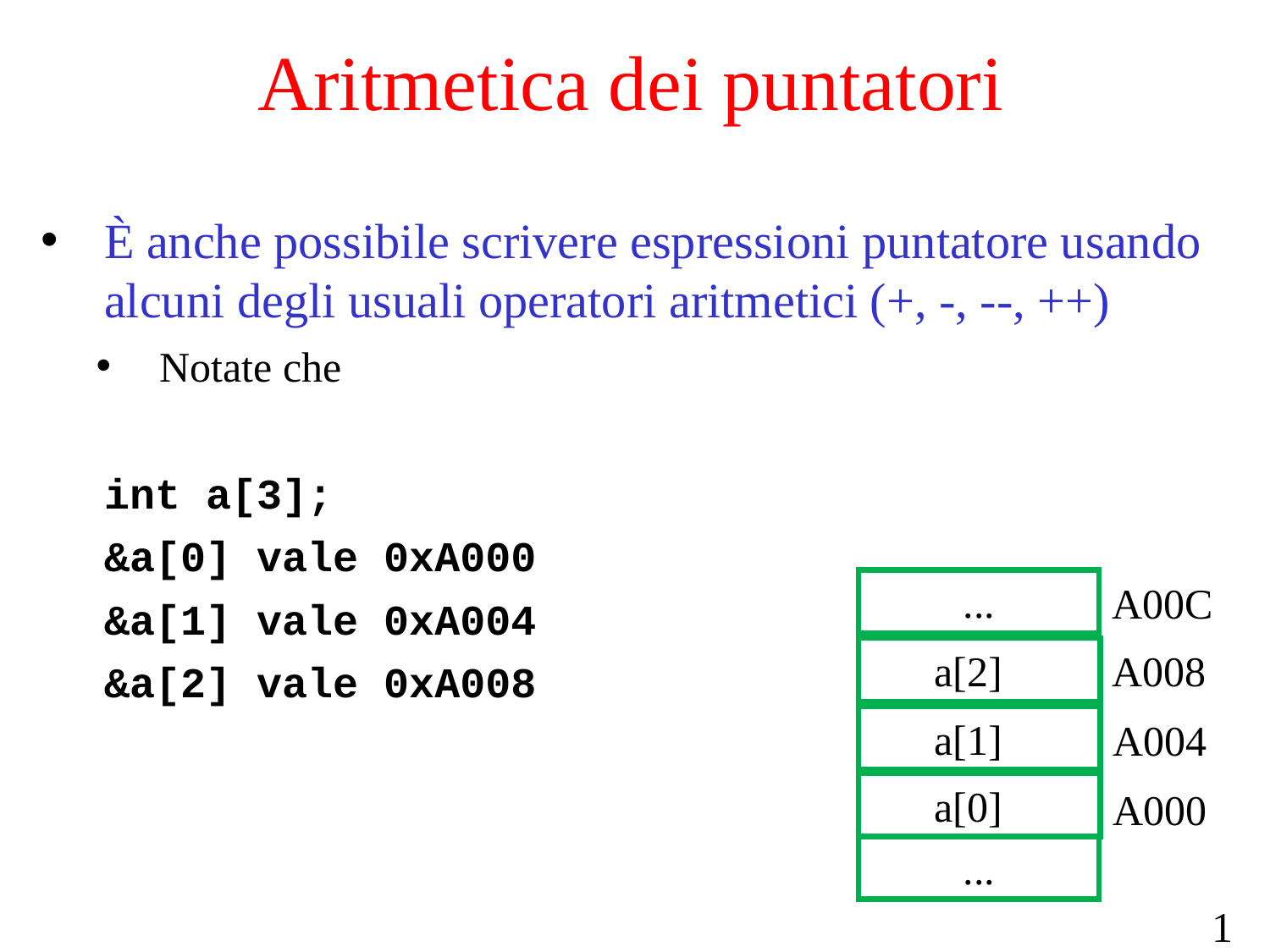

# Aritmetica dei puntatori
È anche possibile scrivere espressioni puntatore usando alcuni degli usuali operatori aritmetici (+, -, --, ++)
Notate che

int a[3];
&a[0] vale 0xA000
&a[1] vale 0xA004
&a[2] vale 0xA008

IN+12
IN+8
IN+4
IN
...
A00C
A008
      a[2]
      a[1]
A004
      a[0]
A000
...
16